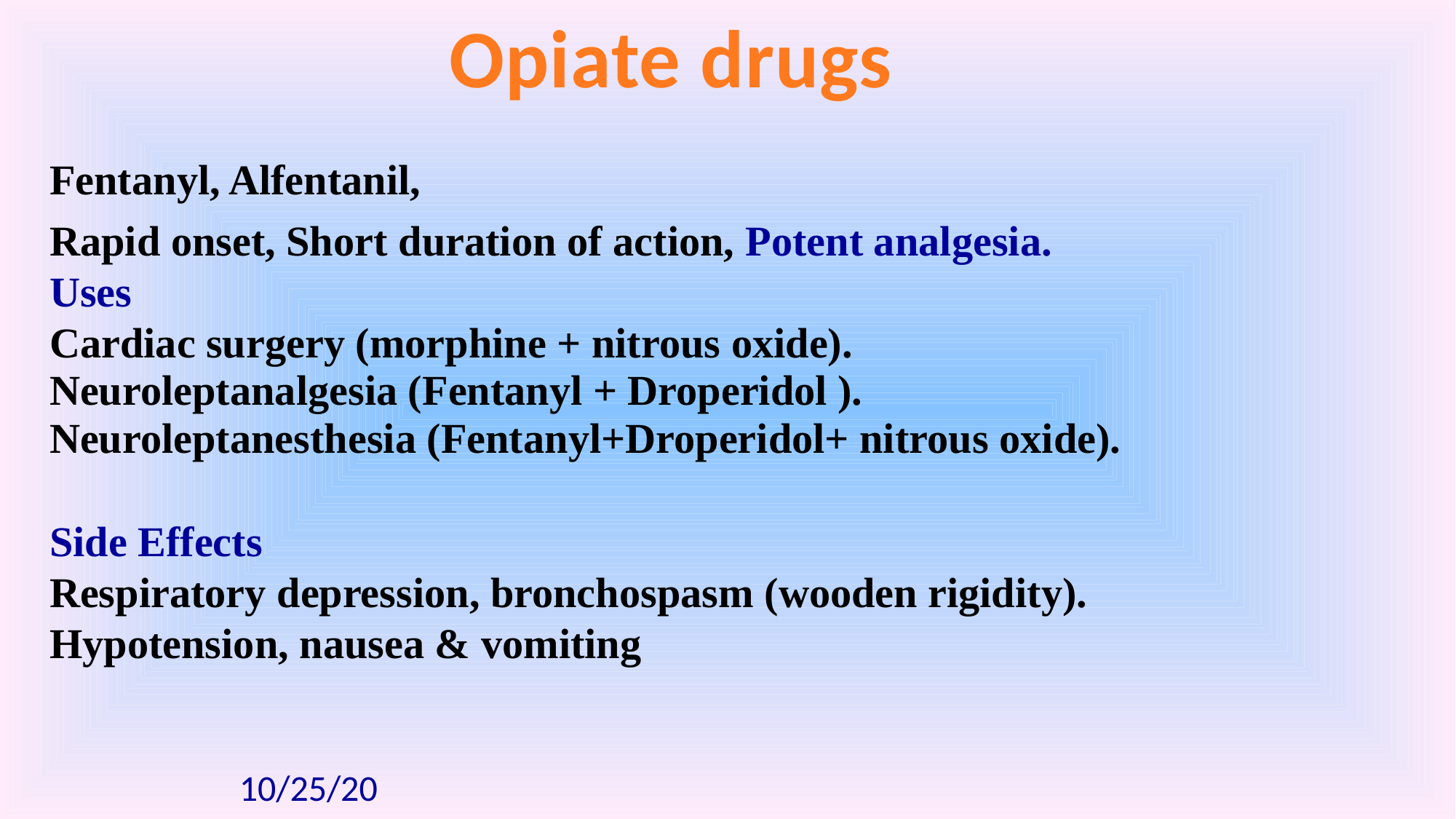

Opiate drugs
Fentanyl, Alfentanil,
Rapid onset, Short duration of action, Potent analgesia.
Uses
Cardiac surgery (morphine + nitrous oxide).
Neuroleptanalgesia (Fentanyl + Droperidol ).
Neuroleptanesthesia (Fentanyl+Droperidol+ nitrous oxide).

Side Effects
Respiratory depression, bronchospasm (wooden rigidity).
Hypotension, nausea & vomiting
10/25/20